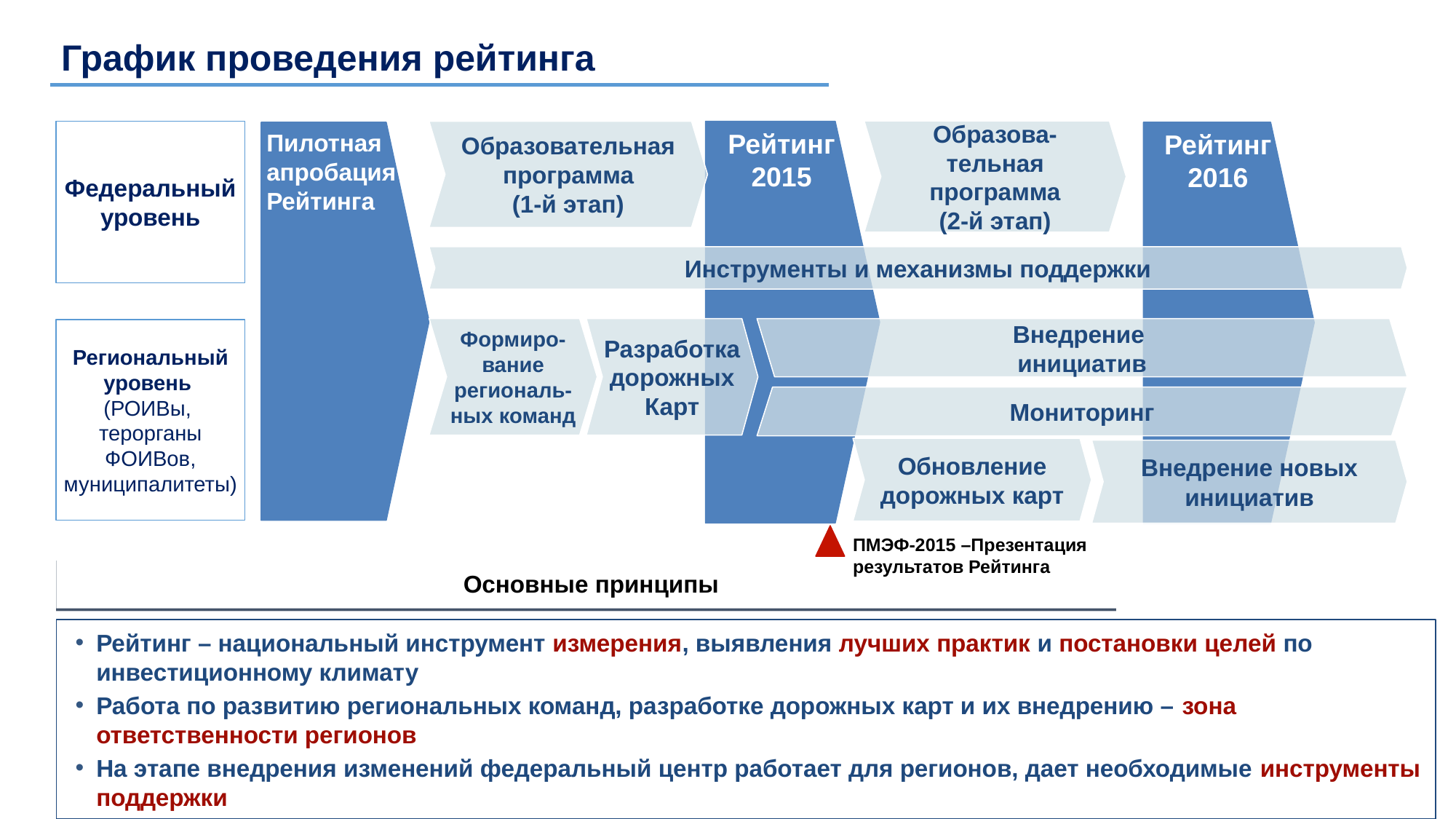

График проведения рейтинга
Образова-тельная программа
(2-й этап)
Образовательная программа
(1-й этап)
Рейтинг 2015

Федеральный уровень
Пилотная апробация Рейтинга
Рейтинг 2016

Инструменты и механизмы поддержки
Внедрение
инициатив
Разработка дорожных Карт
Формиро-вание региональ-ных команд
Региональный уровень
(РОИВы,
терорганы ФОИВов, муниципалитеты)
Мониторинг
Обновление
дорожных карт
Внедрение новых инициатив

ПМЭФ-2015 –Презентация результатов Рейтинга
Основные принципы
Рейтинг – национальный инструмент измерения, выявления лучших практик и постановки целей по инвестиционному климату
Работа по развитию региональных команд, разработке дорожных карт и их внедрению – зона ответственности регионов
На этапе внедрения изменений федеральный центр работает для регионов, дает необходимые инструменты поддержки